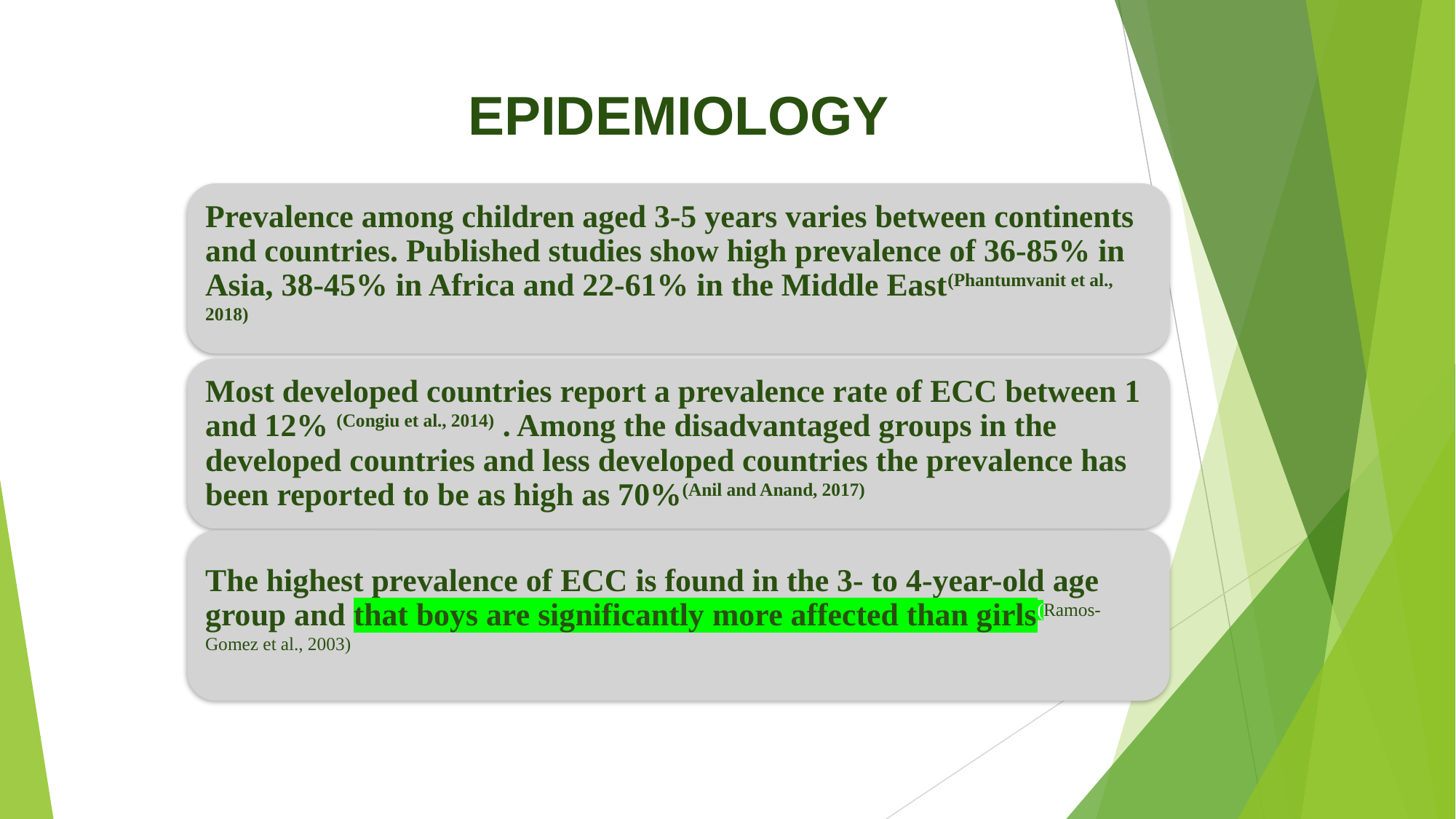

# EPIDEMIOLOGY

Prevalence among children aged 3-5 years varies between continents and countries. Published studies show high prevalence of 36-85% in Asia, 38-45% in Africa and 22-61% in the Middle East(Phantumvanit et al., 2018)

Most developed countries report a prevalence rate of ECC between 1 and 12% (Congiu et al., 2014) . Among the disadvantaged groups in the developed countries and less developed countries the prevalence has been reported to be as high as 70%(Anil and Anand, 2017)

The highest prevalence of ECC is found in the 3- to 4-year-old age group and that boys are significantly more affected than girls(Ramos-Gomez et al., 2003)